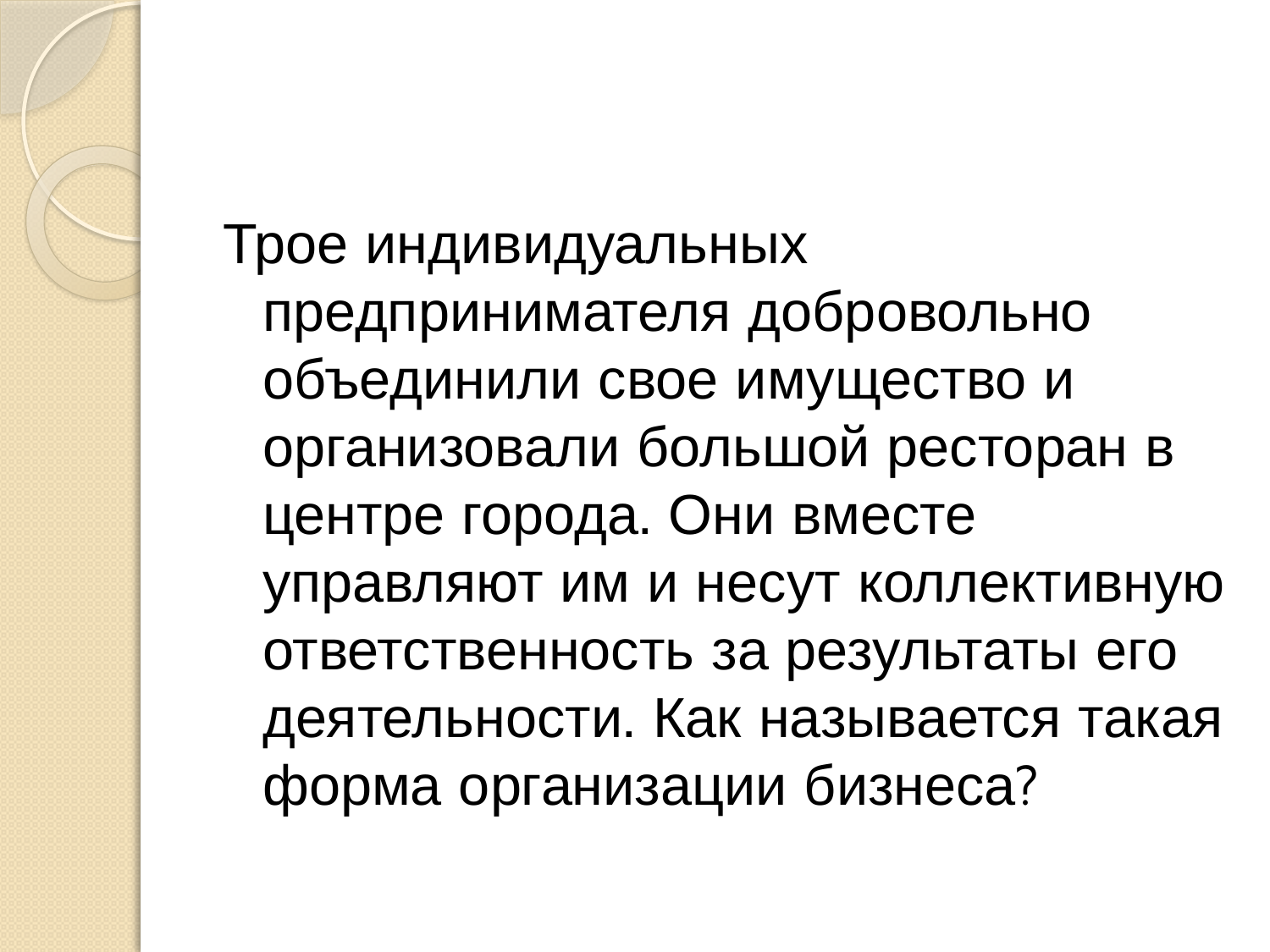

Трое индивидуальных предпринимателя добровольно объединили свое имущество и организовали большой ресторан в центре города. Они вместе управляют им и несут коллективную ответственность за результаты его деятельности. Как называется такая форма организации бизнеса?